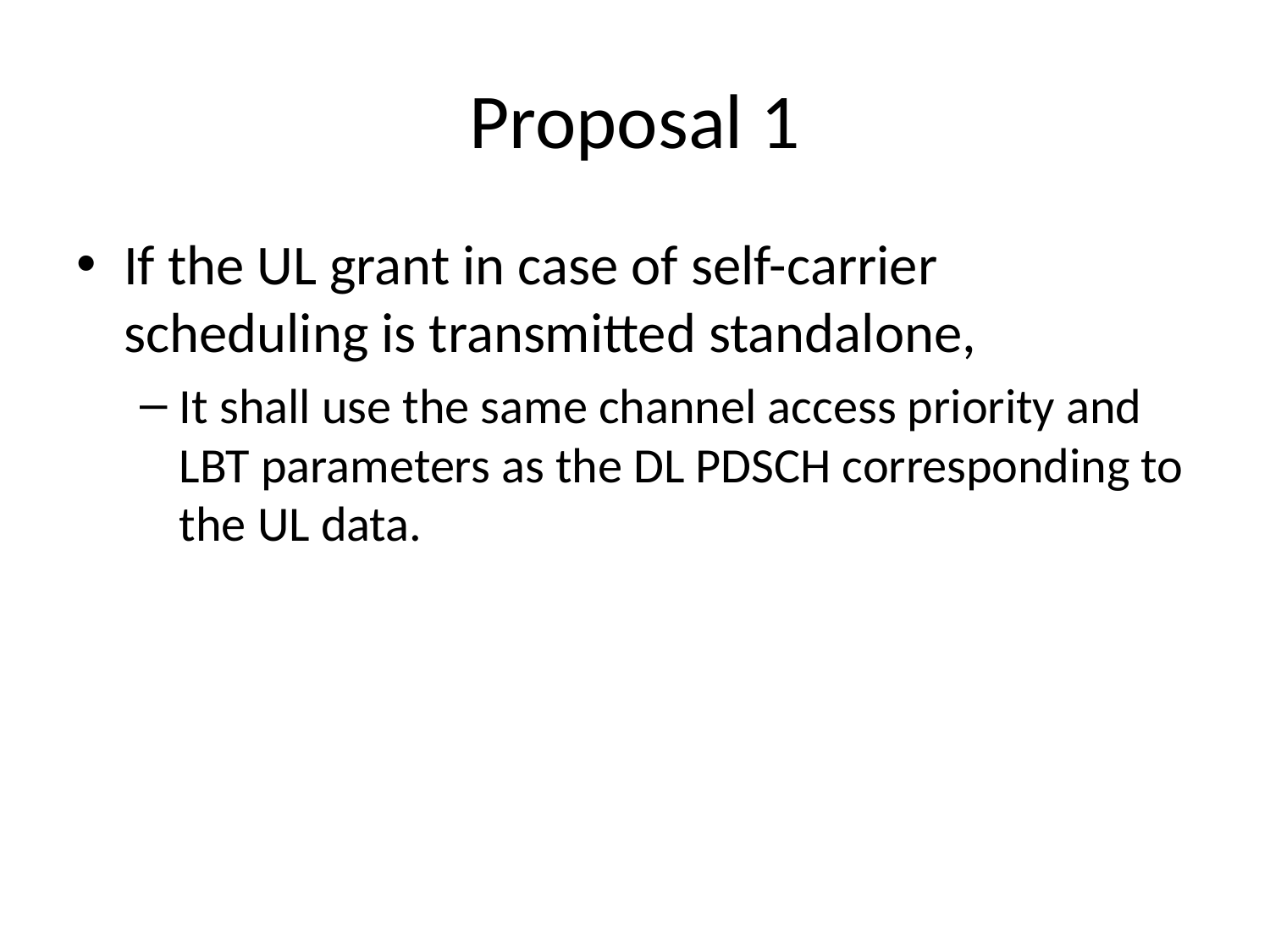

# Proposal 1
If the UL grant in case of self-carrier scheduling is transmitted standalone,
It shall use the same channel access priority and LBT parameters as the DL PDSCH corresponding to the UL data.